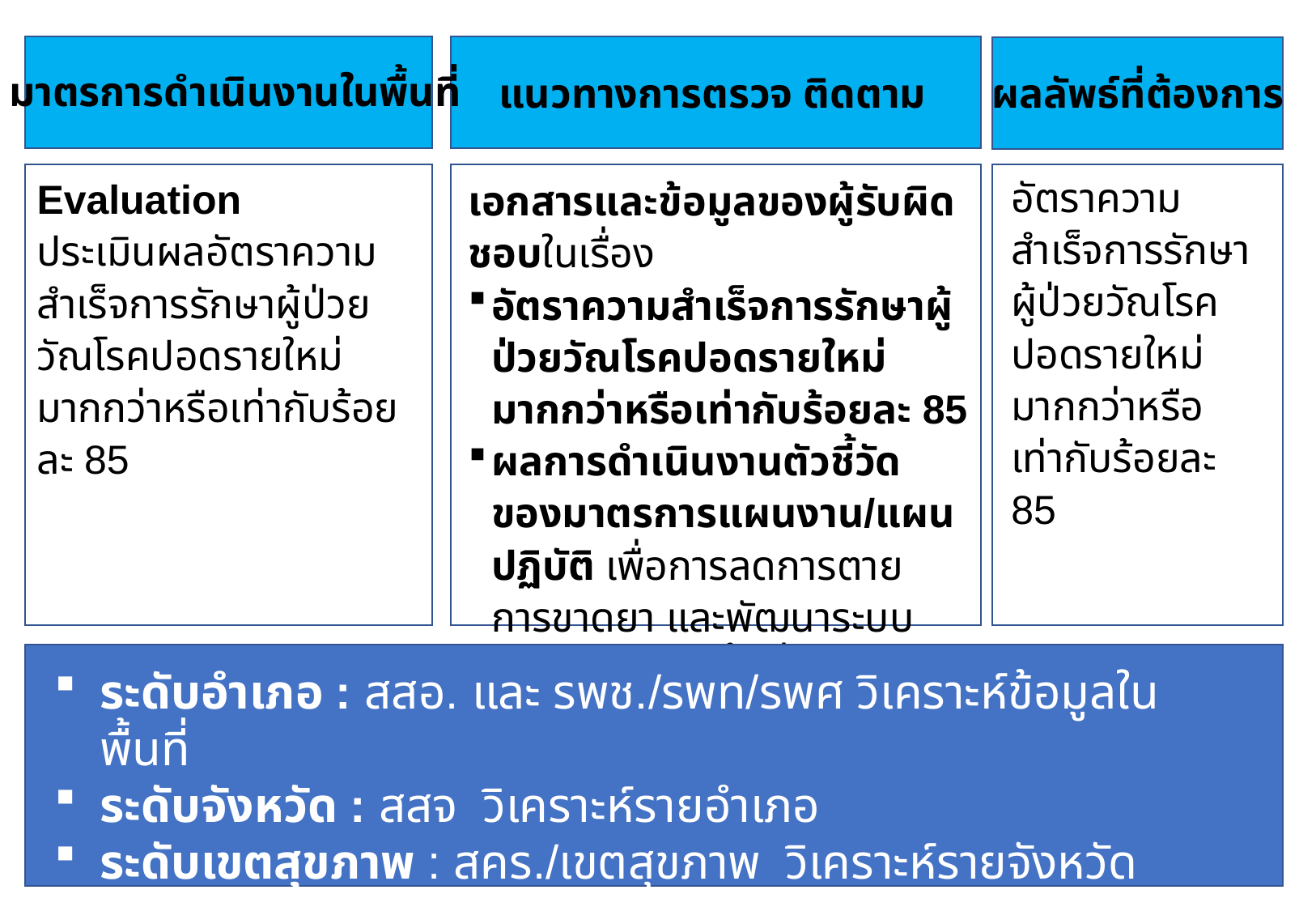

มาตรการดำเนินงานในพื้นที่
แนวทางการตรวจ ติดตาม
ผลลัพธ์ที่ต้องการ
อัตราความสำเร็จการรักษาผู้ป่วยวัณโรคปอดรายใหม่มากกว่าหรือเท่ากับร้อยละ 85
Evaluation
ประเมินผลอัตราความสำเร็จการรักษาผู้ป่วยวัณโรคปอดรายใหม่ มากกว่าหรือเท่ากับร้อยละ 85

เอกสารและข้อมูลของผู้รับผิดชอบในเรื่อง
อัตราความสำเร็จการรักษาผู้ป่วยวัณโรคปอดรายใหม่ มากกว่าหรือเท่ากับร้อยละ 85
ผลการดำเนินงานตัวชี้วัดของมาตรการแผนงาน/แผนปฏิบัติ เพื่อการลดการตาย การขาดยา และพัฒนาระบบการส่งต่อของพื้นที่เป้าหมาย

ระดับอำเภอ : สสอ. และ รพช./รพท/รพศ วิเคราะห์ข้อมูลในพื้นที่
ระดับจังหวัด : สสจ  วิเคราะห์รายอำเภอ
ระดับเขตสุขภาพ : สคร./เขตสุขภาพ  วิเคราะห์รายจังหวัด
ระดับประเทศ : สำนักวัณโรค วิเคราะห์รายเขตสุขภาพ/สคร.